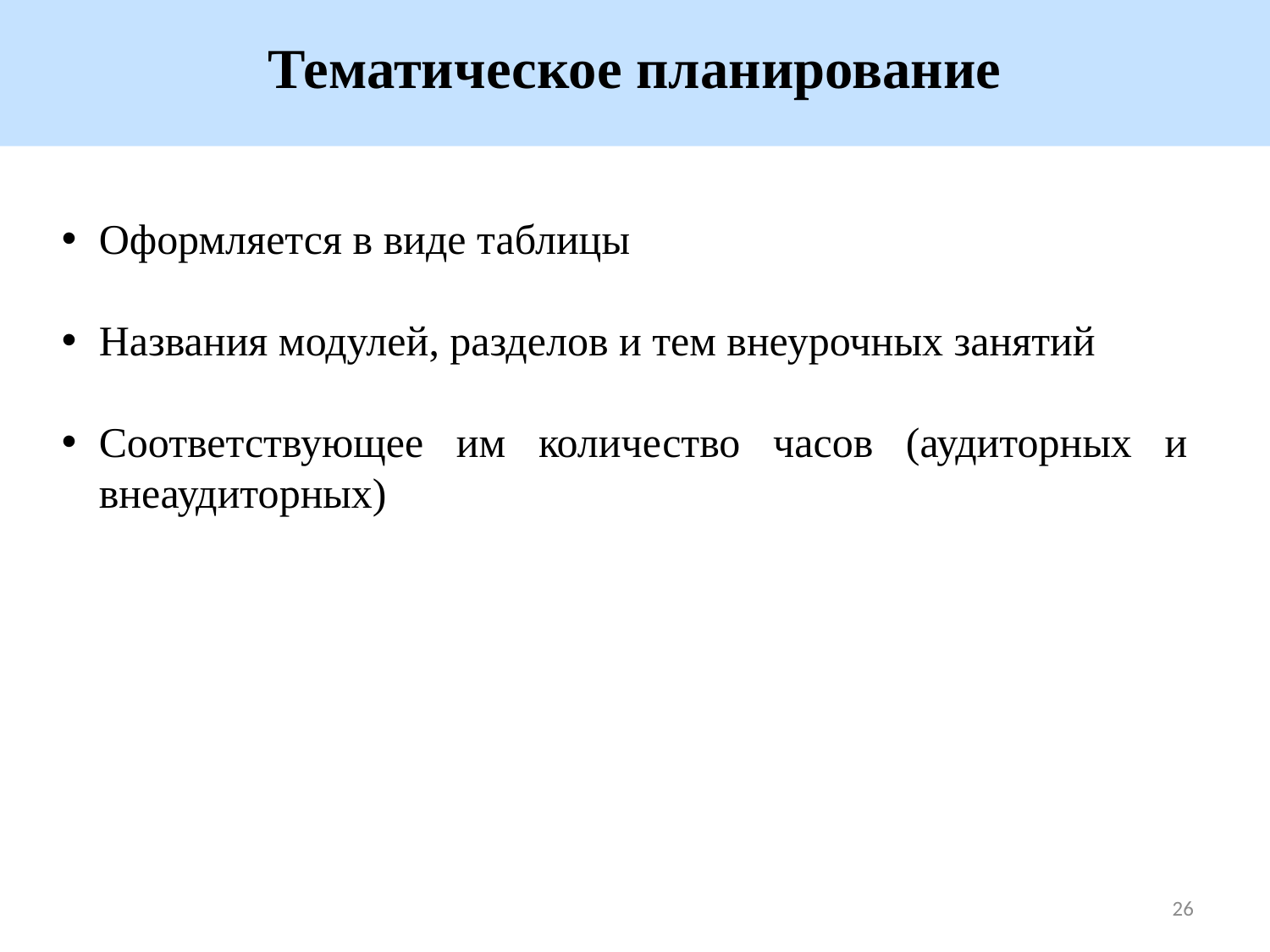

Тематическое планирование
Оформляется в виде таблицы

Названия модулей, разделов и тем внеурочных занятий

Соответствующее им количество часов (аудиторных и внеаудиторных)
26